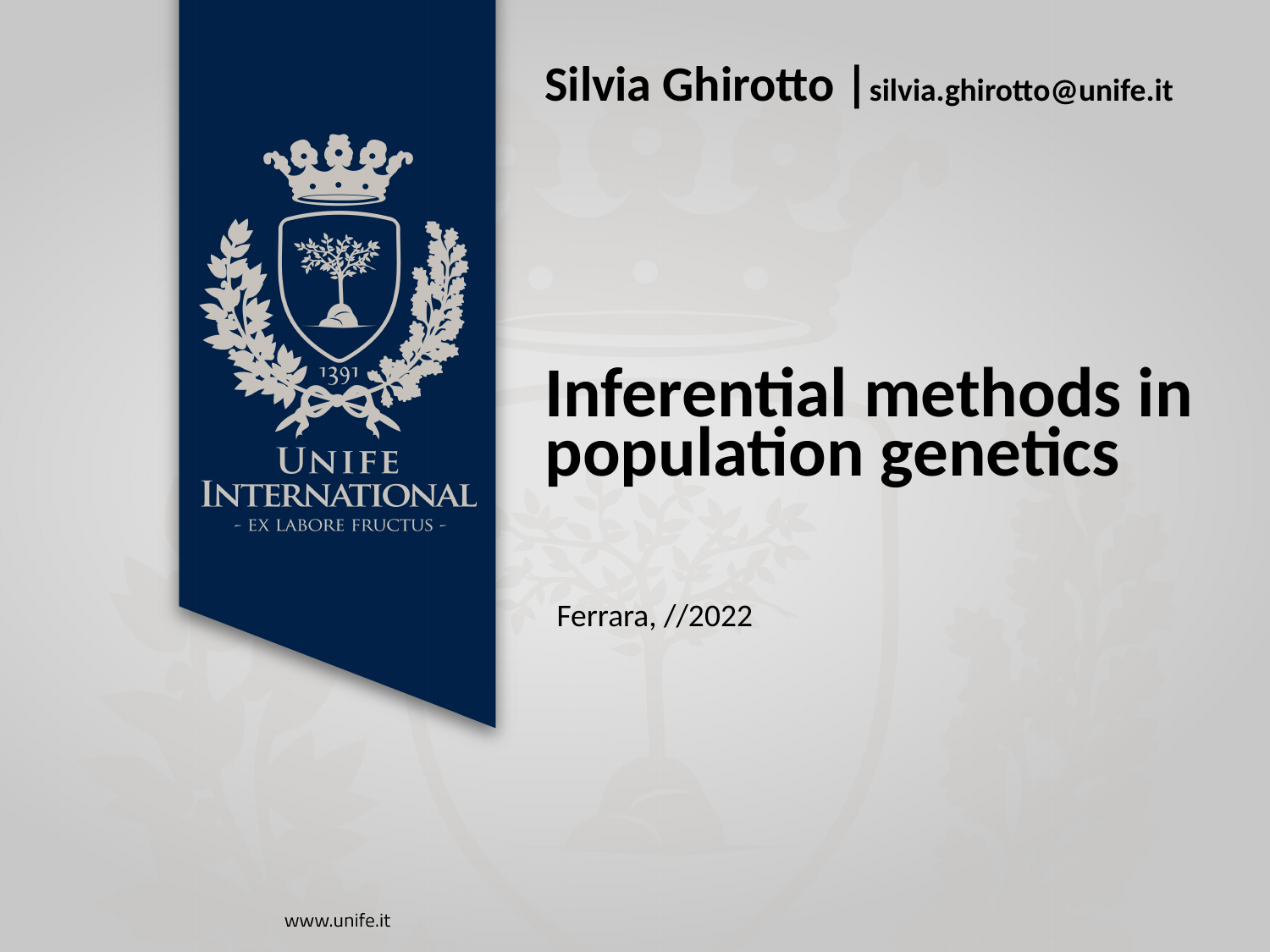

Silvia Ghirotto |silvia.ghirotto@unife.it
Inferential methods in population genetics
Ferrara, //2022